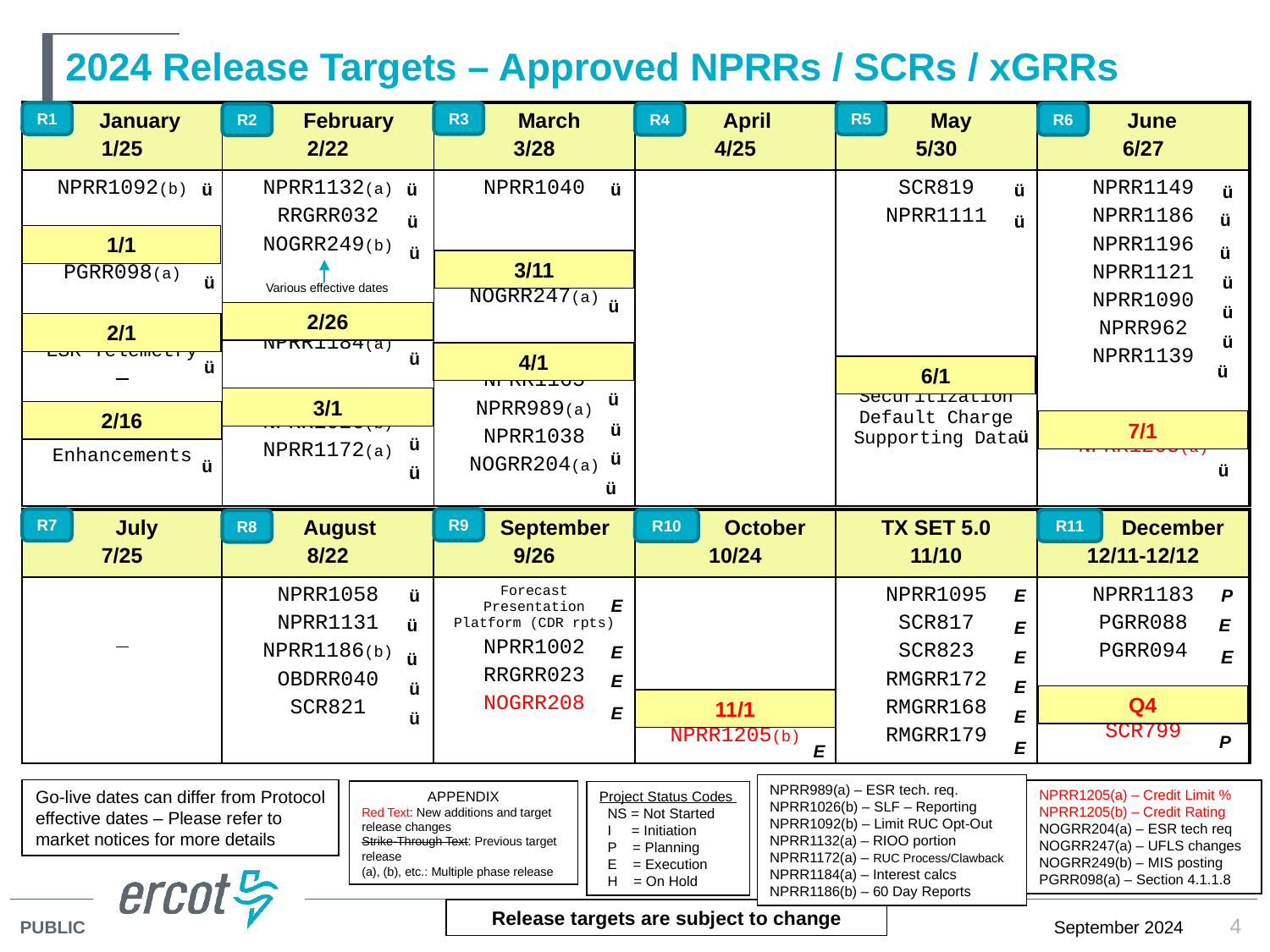

# 2024 Release Targets – Approved NPRRs / SCRs / xGRRs
R3
R5
R1
| January 1/25 | February 2/22 | March 3/28 | April 4/25 | May 5/30 | June 6/27 |
| --- | --- | --- | --- | --- | --- |
| NPRR1092(b) PGRR098(a) ESR Telemetry Public API Enhancements | NPRR1132(a) RRGRR032 NOGRR249(b) NPRR1184(a) NPRR1026(b) NPRR1172(a) | NPRR1040 NOGRR247(a) NPRR1165 NPRR989(a) NPRR1038 NOGRR204(a) |  | SCR819 NPRR1111 Securitization Default Charge Supporting Data | NPRR1149 NPRR1186 NPRR1196 NPRR1121 NPRR1090 NPRR962 NPRR1139 NPRR1205(a) |
R4
R6
R2
ü

ü

ü

ü

ü

ü

 ü

ü

ü

ü
ü

ü

ü

ü

ü

ü

ü

ü

ü

ü

ü

ü

ü

ü

ü

ü

ü

ü

ü

ü

1/1
3/11
Various effective dates
2/26
2/1
4/1
6/1
3/1
2/16
7/1
ü
ü
R9
R7
| July 7/25 | August 8/22 | September 9/26 | October 10/24 | TX SET 5.0 11/10 | December 12/11-12/12 |
| --- | --- | --- | --- | --- | --- |
|  | NPRR1058 NPRR1131 NPRR1186(b) OBDRR040 SCR821 | Forecast Presentation Platform (CDR rpts) NPRR1002 RRGRR023 NOGRR208 | NPRR1205(b) | NPRR1095 SCR817 SCR823 RMGRR172 RMGRR168 RMGRR179 | NPRR1183 PGRR088 PGRR094 SCR799 |
R10
R11
R8

E

E

E

E

P

E

E

P
E

E

E

E

E

E
Q4
11/1
E
NPRR989(a) – ESR tech. req.
NPRR1026(b) – SLF – Reporting
NPRR1092(b) – Limit RUC Opt-Out
NPRR1132(a) – RIOO portion
NPRR1172(a) – RUC Process/Clawback
NPRR1184(a) – Interest calcs
NPRR1186(b) – 60 Day Reports
NPRR1205(a) – Credit Limit %
NPRR1205(b) – Credit Rating
NOGRR204(a) – ESR tech req
NOGRR247(a) – UFLS changes
NOGRR249(b) – MIS posting
PGRR098(a) – Section 4.1.1.8
Go-live dates can differ from Protocol effective dates – Please refer to market notices for more details
APPENDIX
Red Text: New additions and target release changes
Strike-Through Text: Previous target release
(a), (b), etc.: Multiple phase release
Project Status Codes
  NS = Not Started
  I     = Initiation
  P    = Planning
  E    = Execution
  H    = On Hold
Release targets are subject to change
4